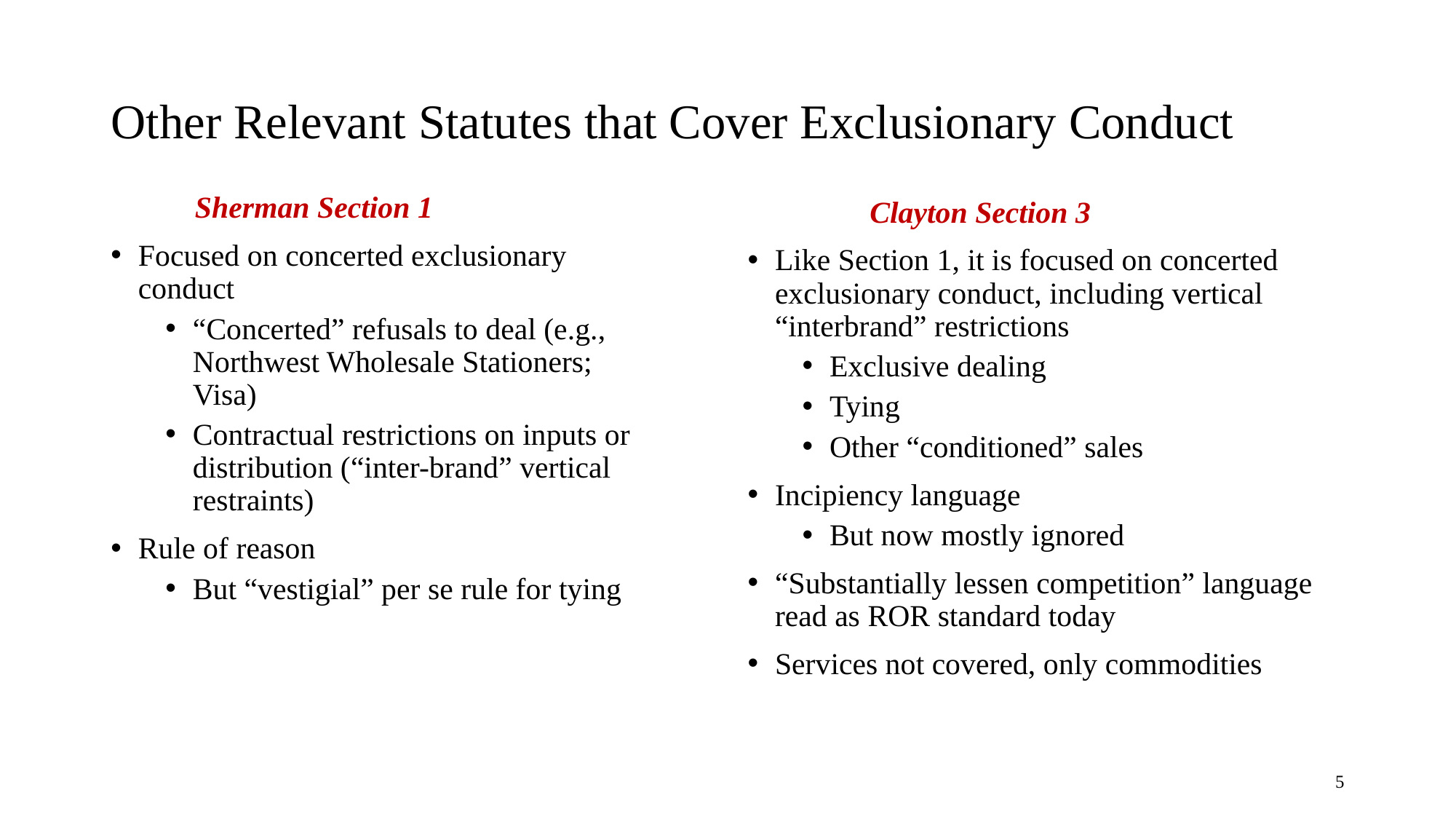

# Other Relevant Statutes that Cover Exclusionary Conduct
           Sherman Section 1
Focused on concerted exclusionary conduct
“Concerted” refusals to deal (e.g., Northwest Wholesale Stationers; Visa)
Contractual restrictions on inputs or distribution (“inter-brand” vertical restraints)
Rule of reason
But “vestigial” per se rule for tying

                Clayton Section 3
Like Section 1, it is focused on concerted exclusionary conduct, including vertical “interbrand” restrictions
Exclusive dealing
Tying
Other “conditioned” sales
Incipiency language
But now mostly ignored
“Substantially lessen competition” language read as ROR standard today
Services not covered, only commodities
5